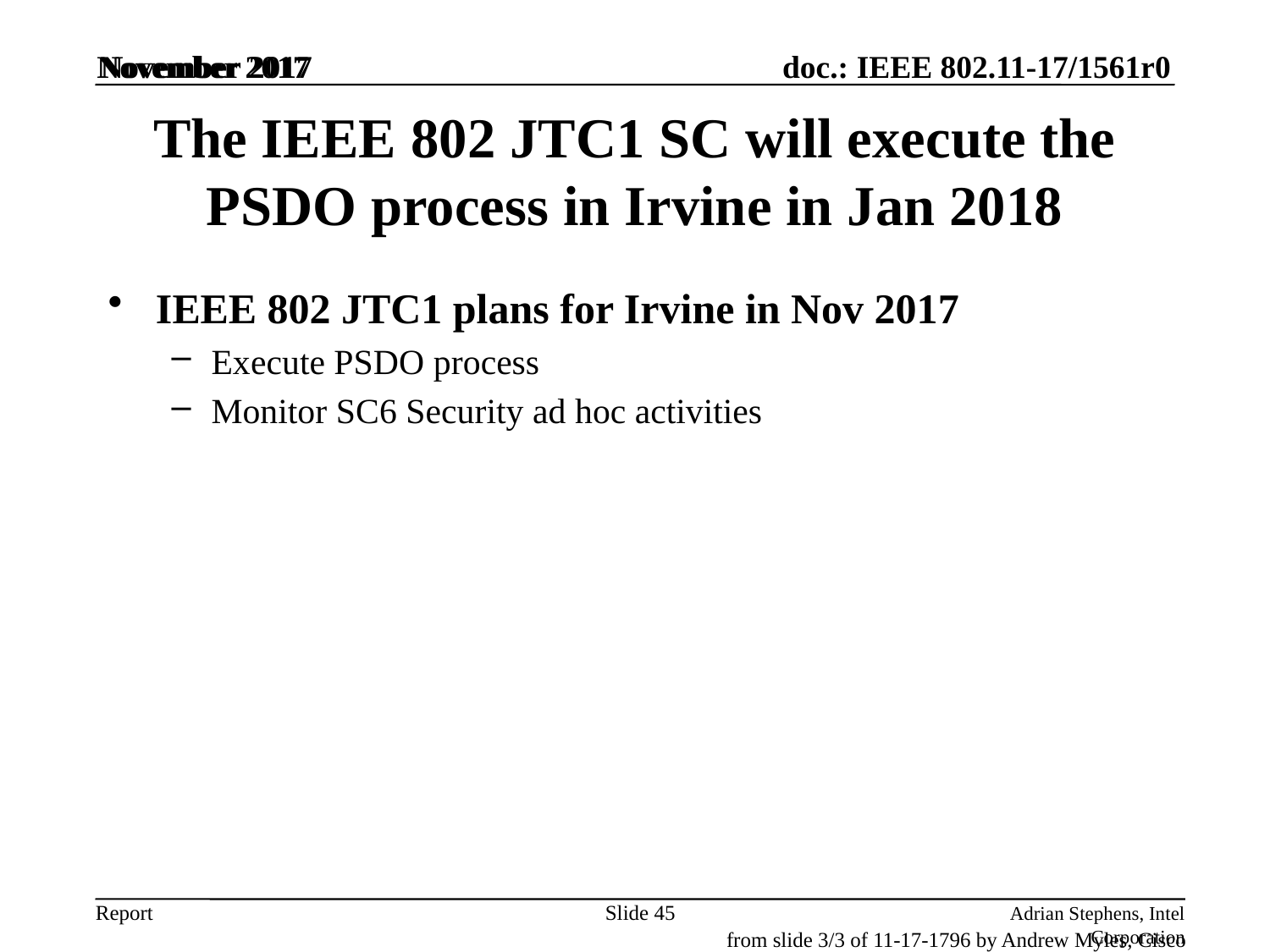

November 2017
November 2017
# The IEEE 802 JTC1 SC will execute the PSDO process in Irvine in Jan 2018
IEEE 802 JTC1 plans for Irvine in Nov 2017
Execute PSDO process
Monitor SC6 Security ad hoc activities
Slide 45
Adrian Stephens, Intel Corporation
from slide 3/3 of 11-17-1796 by Andrew Myles, Cisco